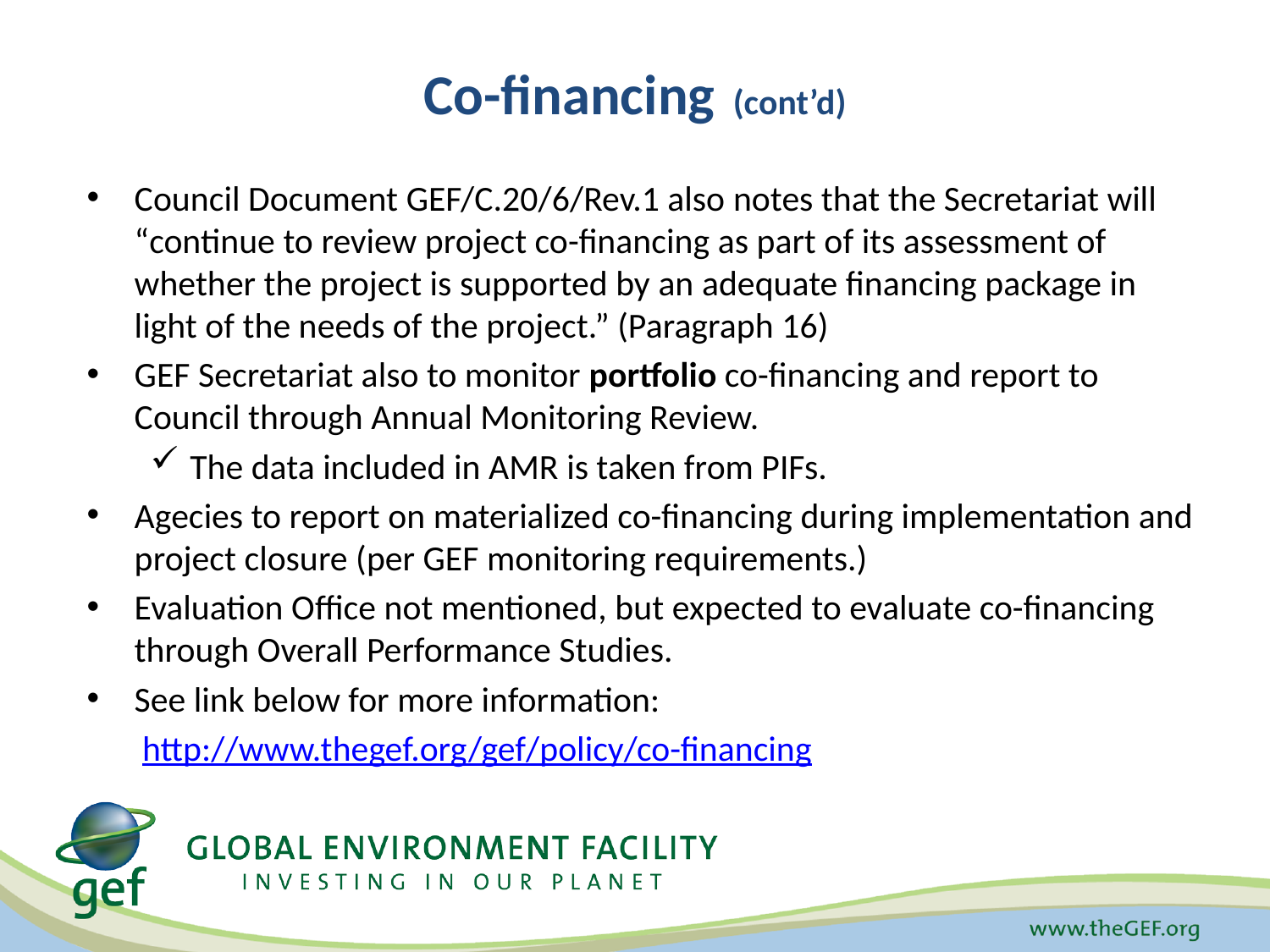

# Co-financing (cont’d)
Council Document GEF/C.20/6/Rev.1 also notes that the Secretariat will “continue to review project co-financing as part of its assessment of whether the project is supported by an adequate financing package in light of the needs of the project.” (Paragraph 16)
GEF Secretariat also to monitor portfolio co-financing and report to Council through Annual Monitoring Review.
The data included in AMR is taken from PIFs.
Agecies to report on materialized co-financing during implementation and project closure (per GEF monitoring requirements.)
Evaluation Office not mentioned, but expected to evaluate co-financing through Overall Performance Studies.
See link below for more information:
http://www.thegef.org/gef/policy/co-financing